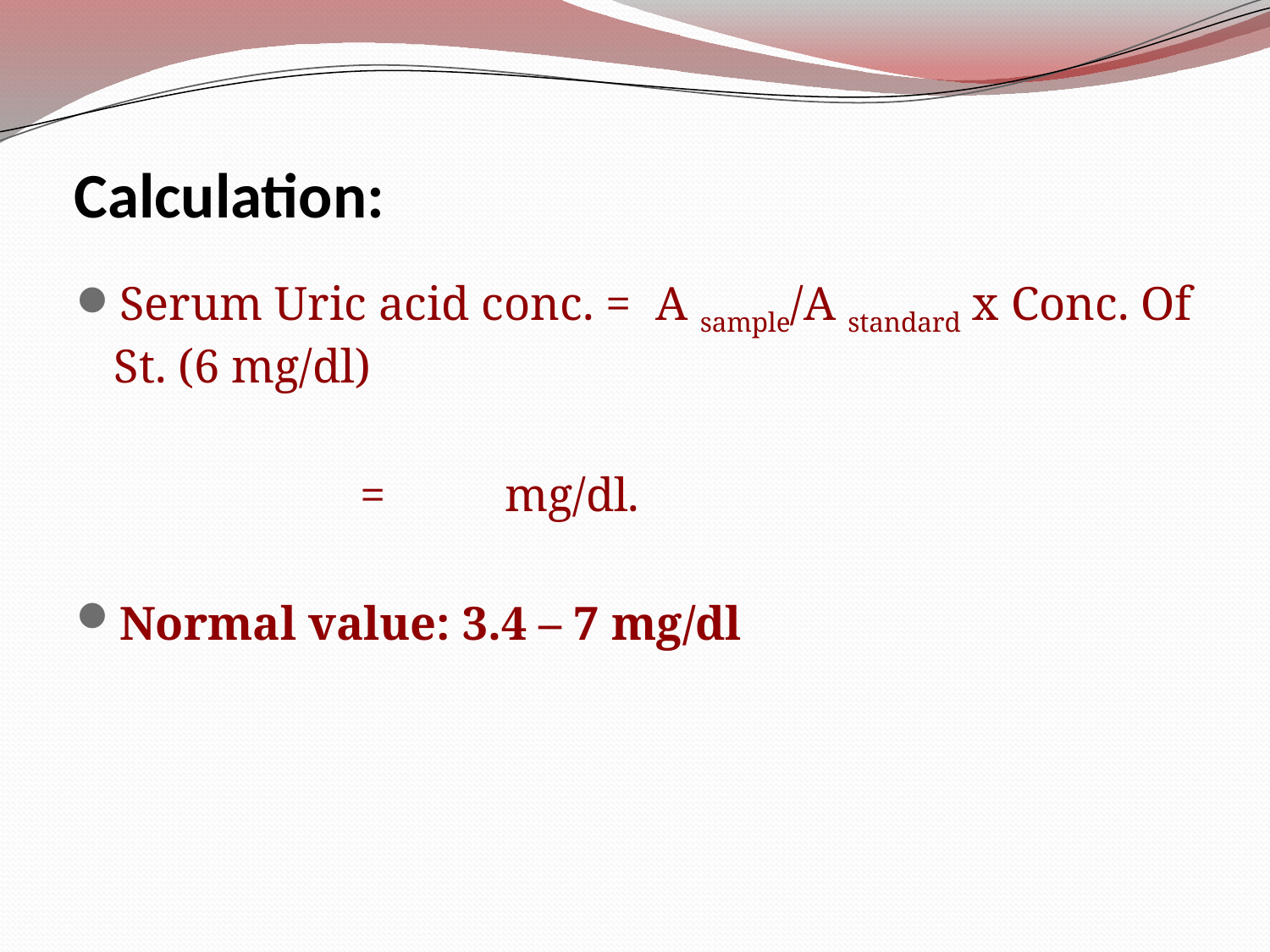

# Calculation:
Serum Uric acid conc. =  A sample/A standard x Conc. Of St. (6 mg/dl)

                        =          mg/dl.

Normal value: 3.4 – 7 mg/dl